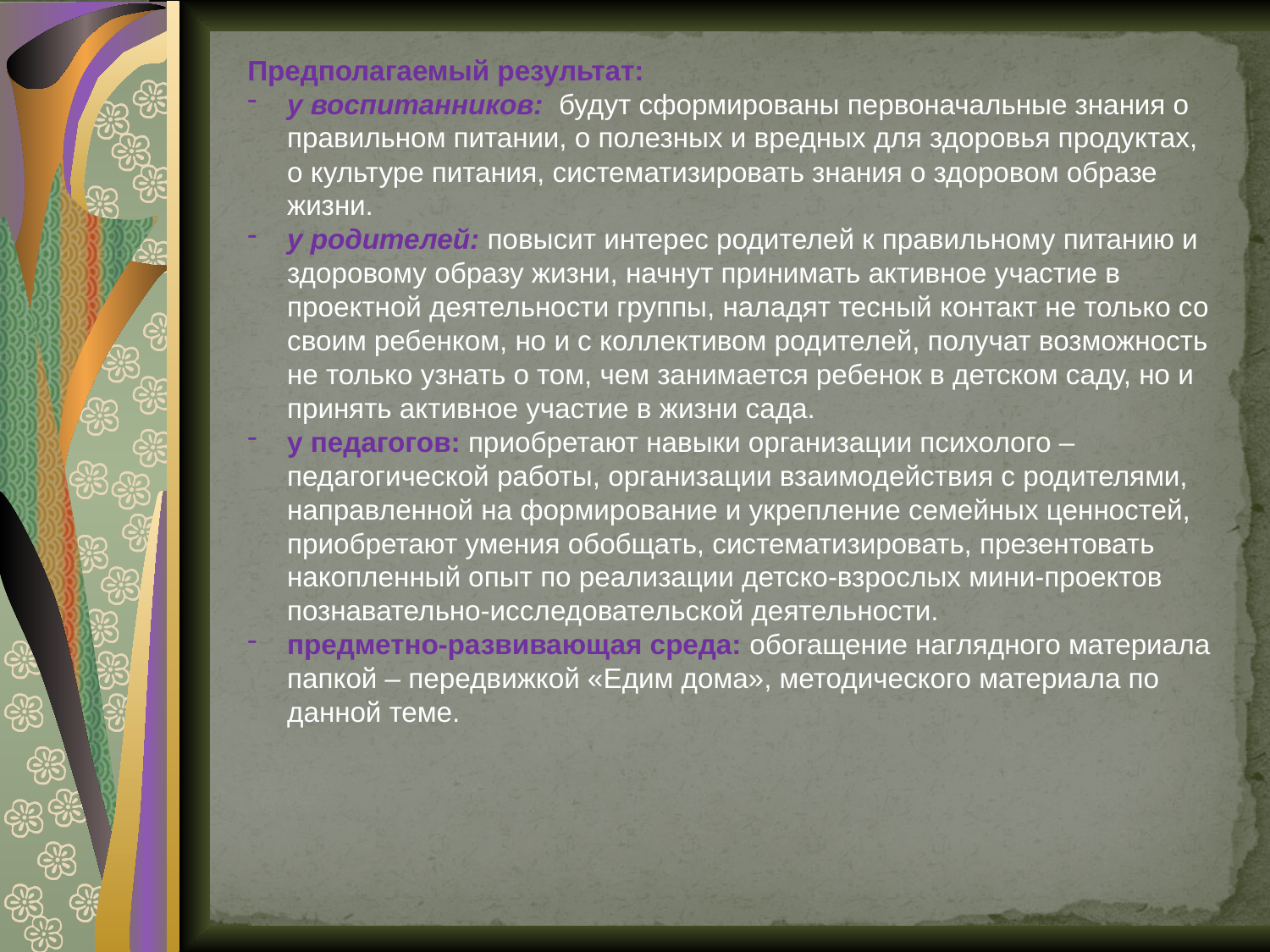

Предполагаемый результат:
у воспитанников:  будут сформированы первоначальные знания о правильном питании, о полезных и вредных для здоровья продуктах, о культуре питания, систематизировать знания о здоровом образе жизни.
у родителей: повысит интерес родителей к правильному питанию и здоровому образу жизни, начнут принимать активное участие в проектной деятельности группы, наладят тесный контакт не только со своим ребенком, но и с коллективом родителей, получат возможность не только узнать о том, чем занимается ребенок в детском саду, но и принять активное участие в жизни сада.
у педагогов: приобретают навыки организации психолого –педагогической работы, организации взаимодействия с родителями, направленной на формирование и укрепление семейных ценностей, приобретают умения обобщать, систематизировать, презентовать накопленный опыт по реализации детско-взрослых мини-проектов познавательно-исследовательской деятельности.
предметно-развивающая среда: обогащение наглядного материала папкой – передвижкой «Едим дома», методического материала по данной теме.